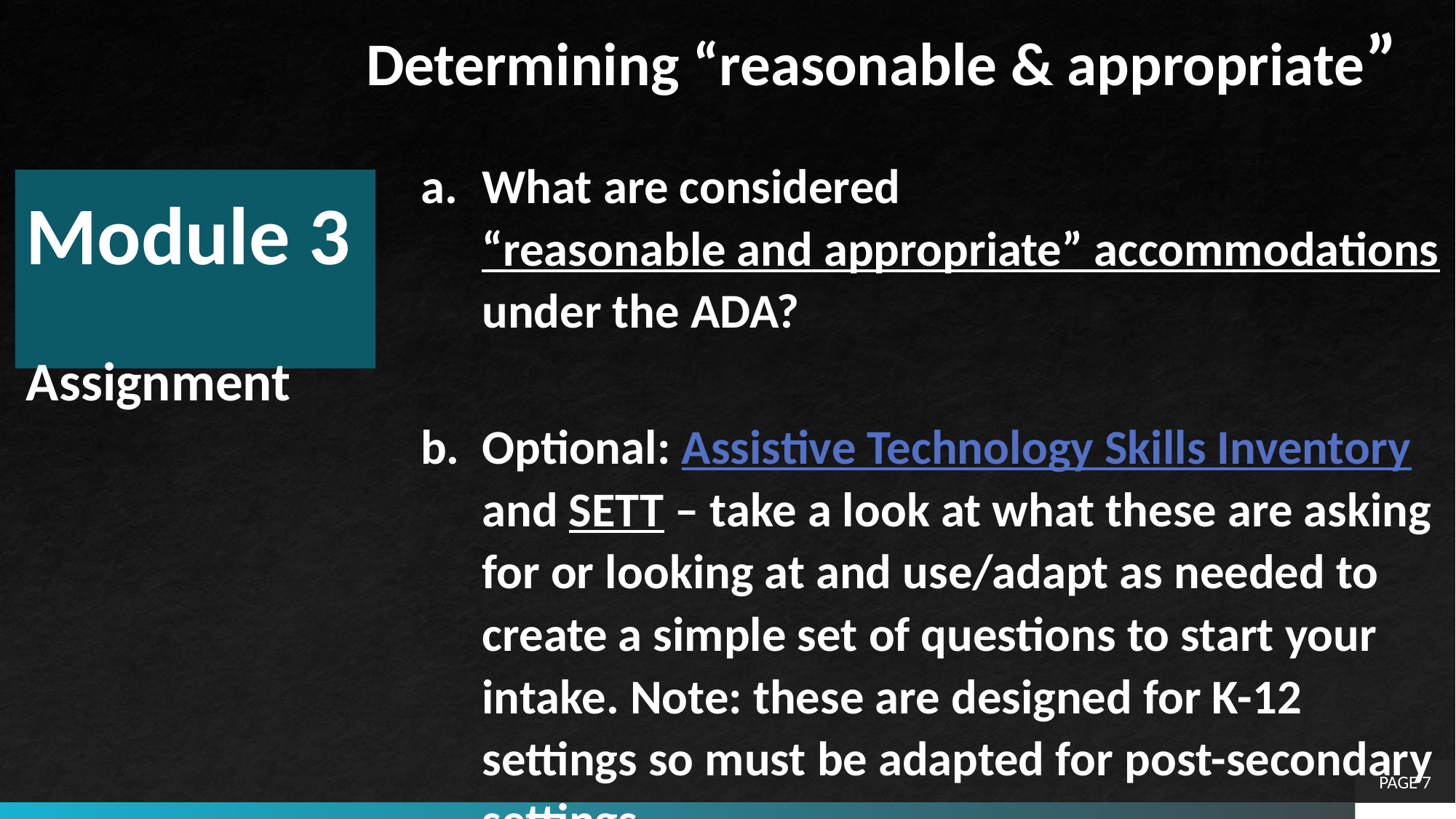

Determining “reasonable & appropriate”

What are considered “reasonable and appropriate” accommodations under the ADA?

Optional: Assistive Technology Skills Inventory and SETT – take a look at what these are asking for or looking at and use/adapt as needed to create a simple set of questions to start your intake. Note: these are designed for K-12 settings so must be adapted for post-secondary settings.
# Module 3 Assignment
PAGE 7